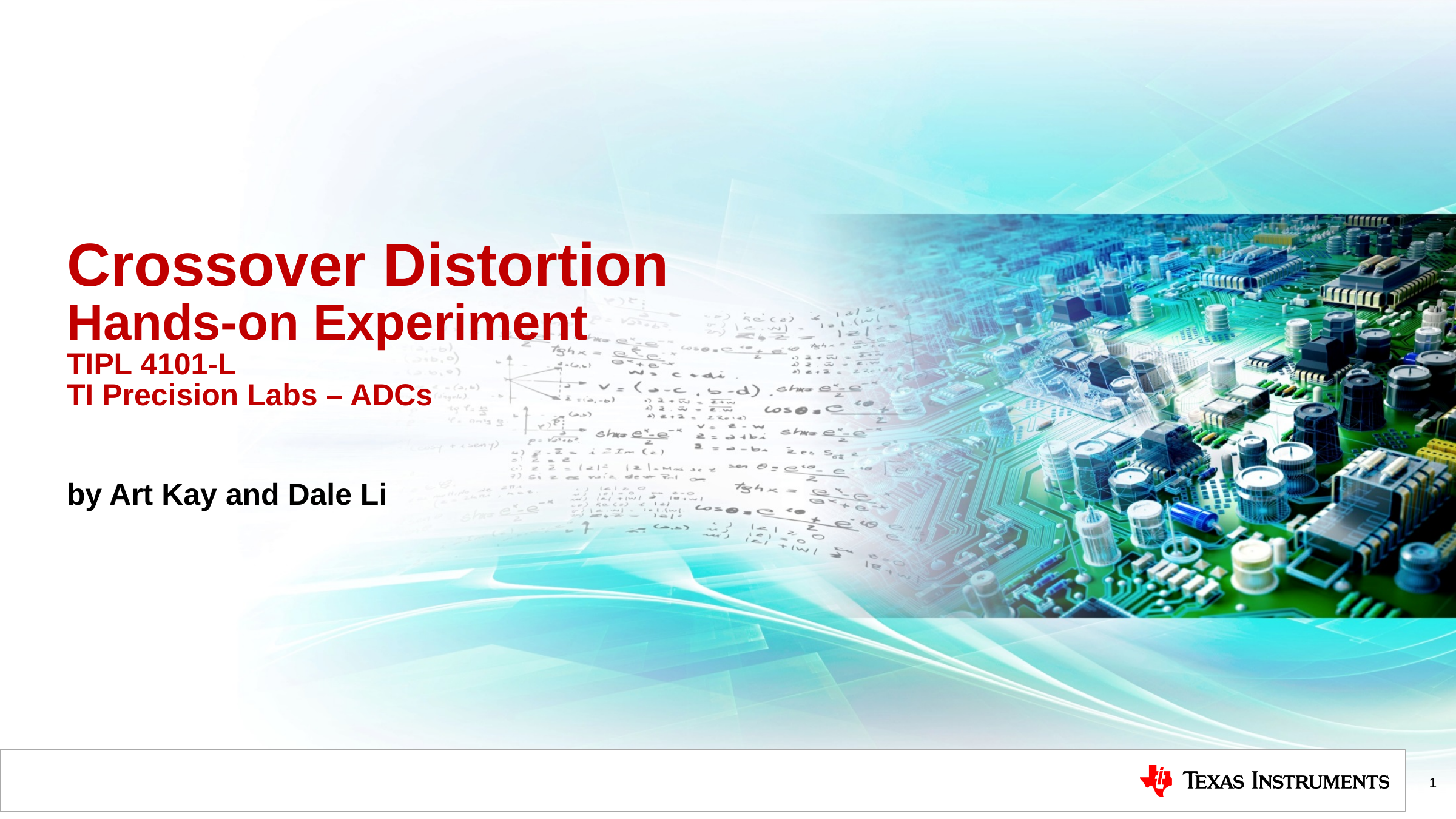

# Crossover Distortion Hands-on Experiment TIPL 4101-L TI Precision Labs – ADCs
by Art Kay and Dale Li
1